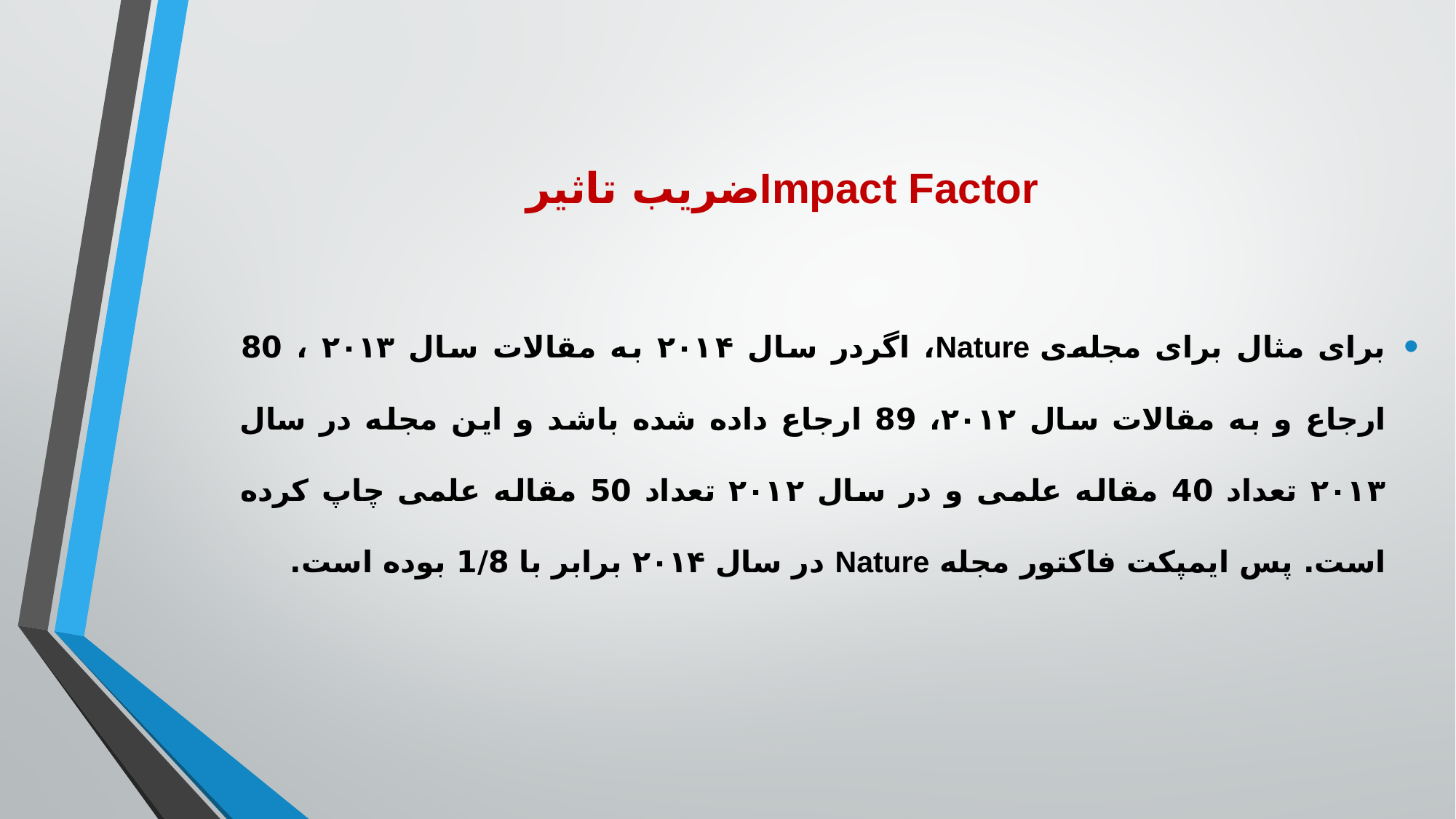

# ضریب تاثیرImpact Factor
برای مثال برای مجله‌ی Nature، اگردر سال ۲۰۱۴ به مقالات سال ۲۰۱۳ ، 80 ارجاع و به مقالات سال ۲۰۱۲، 89 ارجاع داده شده باشد و این مجله در سال ۲۰۱۳ تعداد 40 مقاله علمی و در سال ۲۰۱۲ تعداد 50 مقاله علمی چاپ کرده است. پس ایمپکت فاکتور مجله Nature در سال ۲۰۱۴ برابر با 1/8 بوده است.